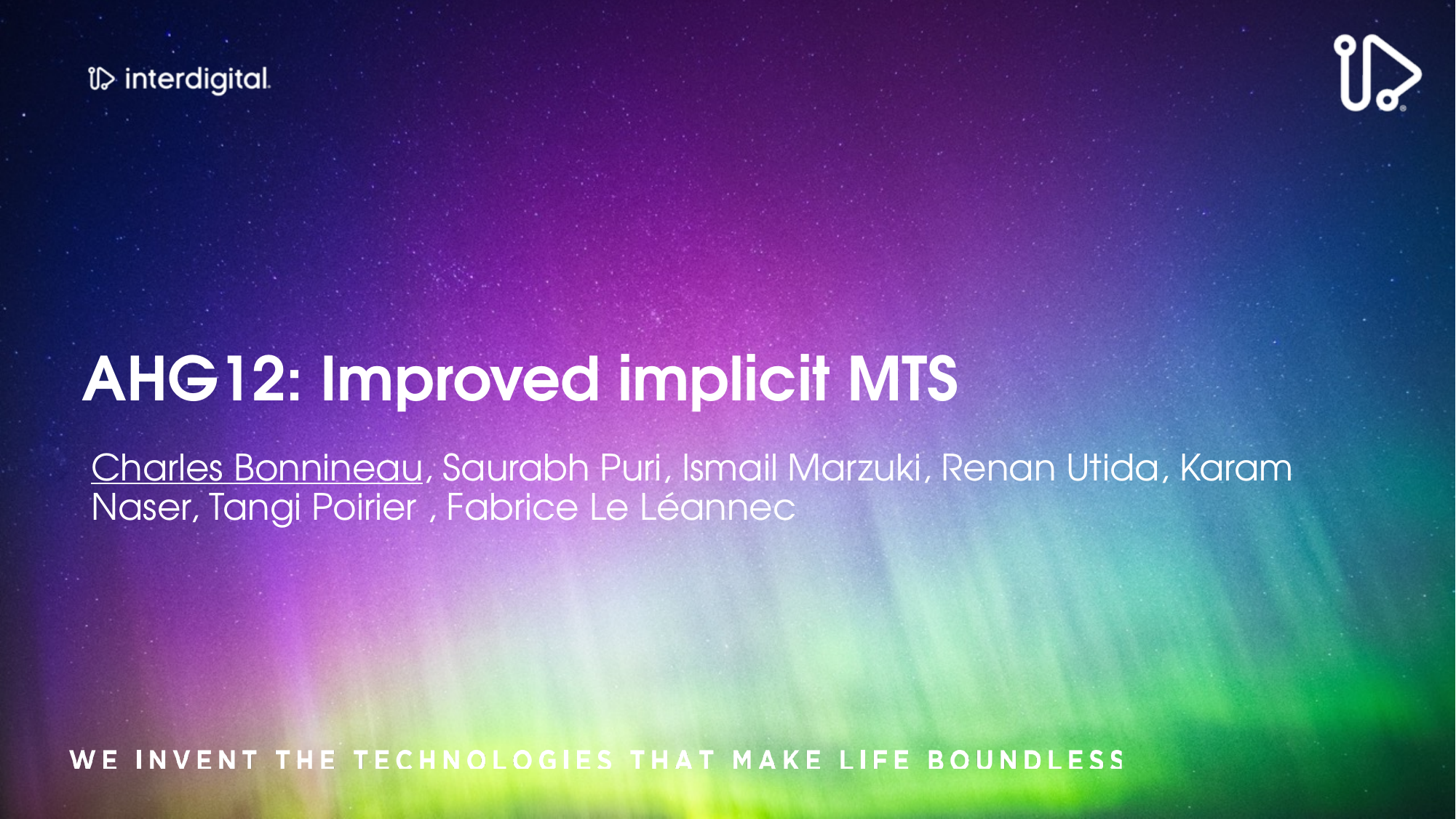

# AHG12: Improved implicit MTS
Charles Bonnineau, Saurabh Puri, Ismail Marzuki, Renan Utida, Karam Naser, Tangi Poirier , Fabrice Le Léannec